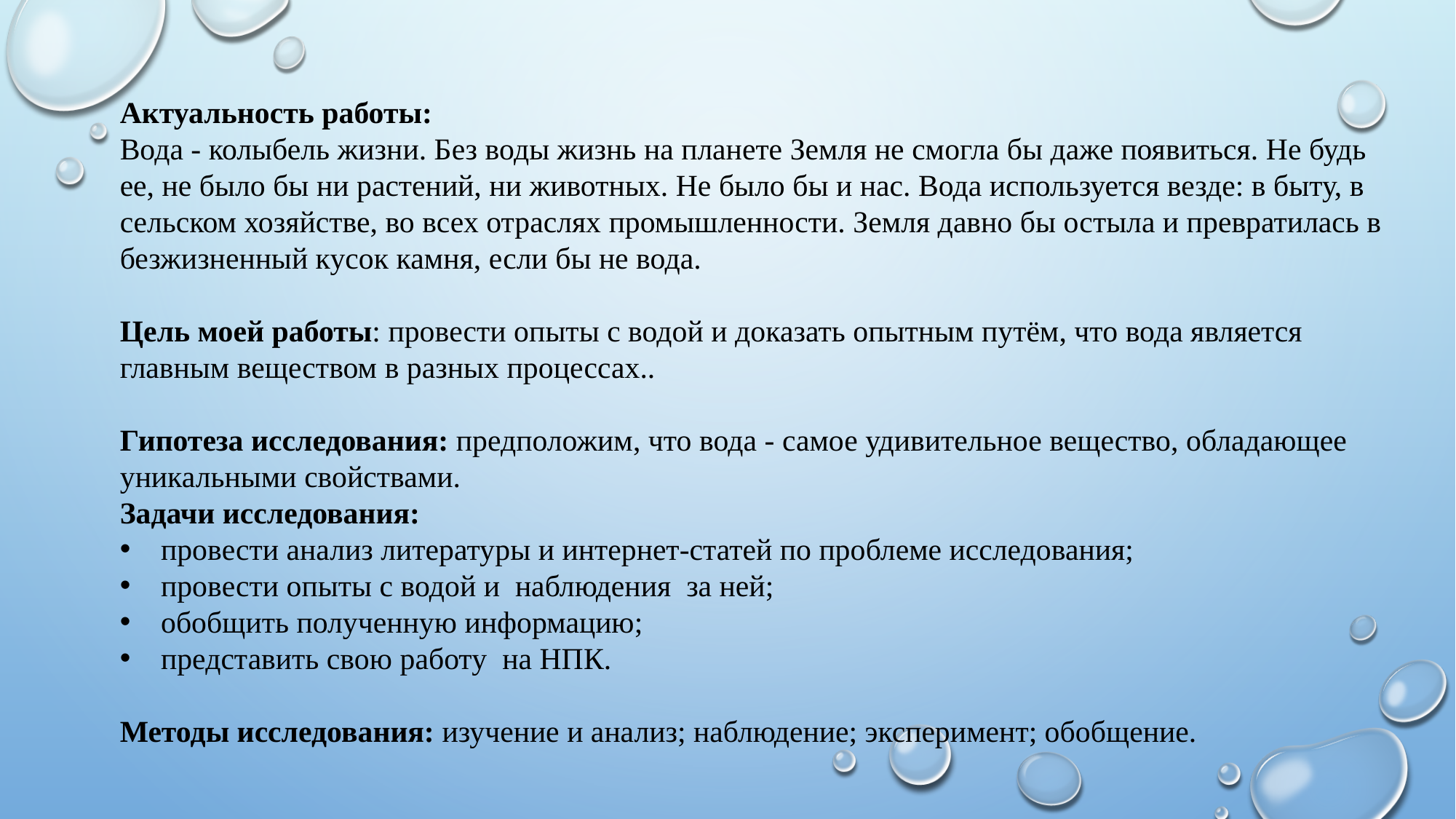

Актуальность работы:
Вода - колыбель жизни. Без воды жизнь на планете Земля не смогла бы даже появиться. Не будь ее, не было бы ни растений, ни животных. Не было бы и нас. Вода используется везде: в быту, в сельском хозяйстве, во всех отраслях промышленности. Земля давно бы остыла и превратилась в безжизненный кусок камня, если бы не вода.

Цель моей работы: провести опыты с водой и доказать опытным путём, что вода является главным веществом в разных процессах..

Гипотеза исследования: предположим, что вода - самое удивительное вещество, обладающее уникальными свойствами.
Задачи исследования:
провести анализ литературы и интернет-статей по проблеме исследования;
провести опыты с водой и  наблюдения  за ней;
обобщить полученную информацию;
представить свою работу  на НПК.

Методы исследования: изучение и анализ; наблюдение; эксперимент; обобщение.